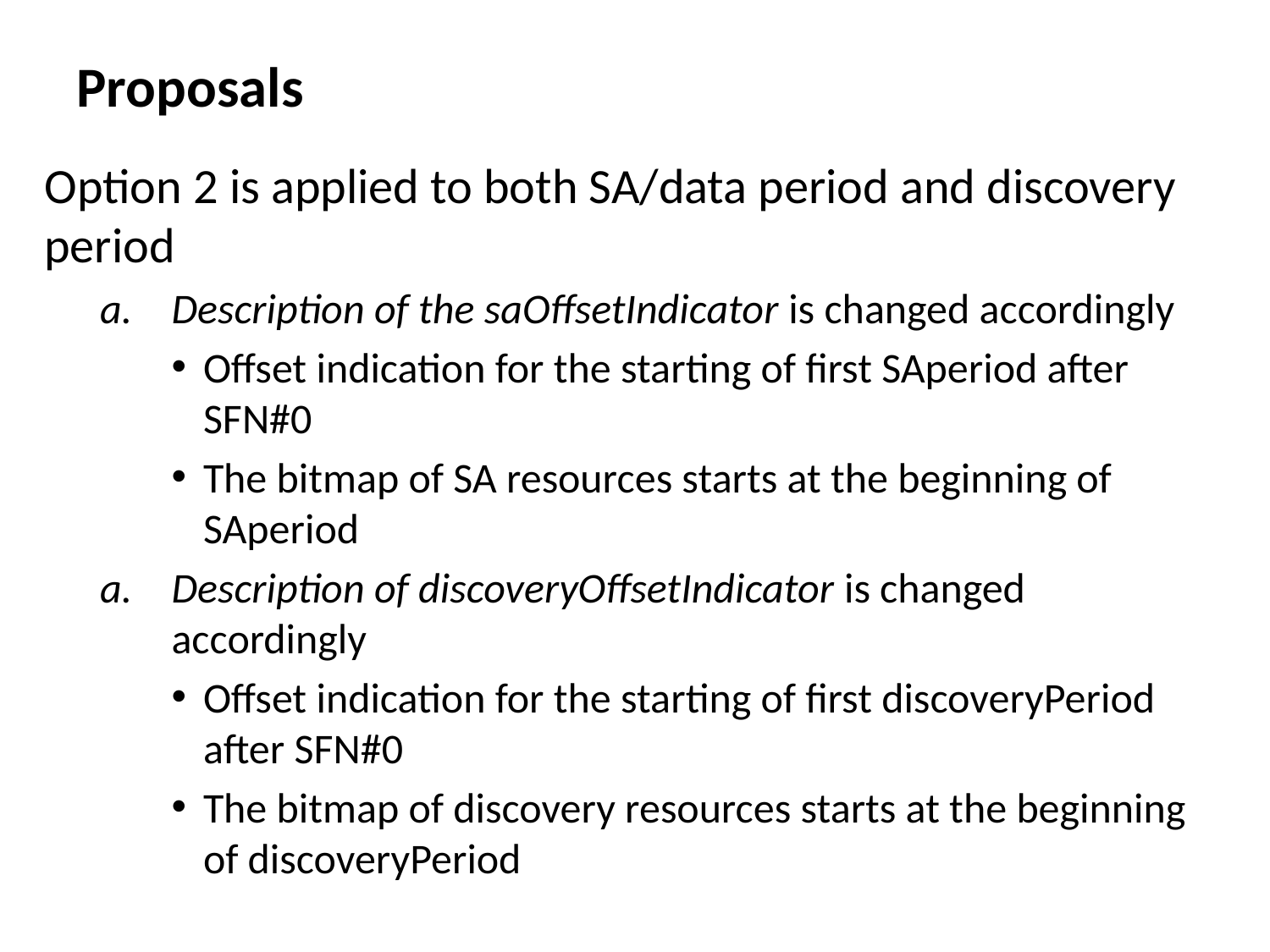

Proposals
Option 2 is applied to both SA/data period and discovery period
Description of the saOffsetIndicator is changed accordingly
Offset indication for the starting of first SAperiod after SFN#0
The bitmap of SA resources starts at the beginning of SAperiod
Description of discoveryOffsetIndicator is changed accordingly
Offset indication for the starting of first discoveryPeriod after SFN#0
The bitmap of discovery resources starts at the beginning of discoveryPeriod